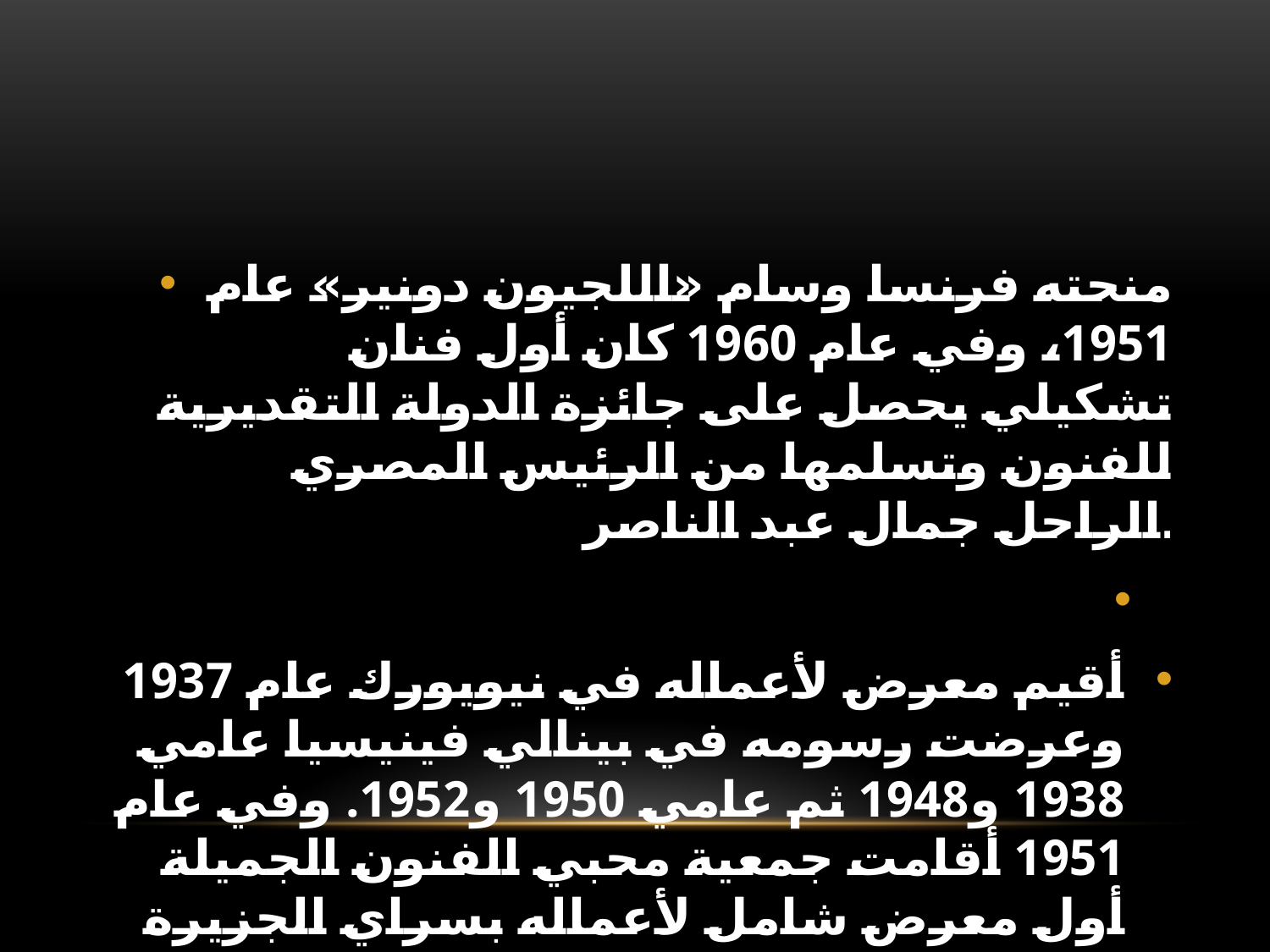

منحته فرنسا وسام «اللجيون دونير» عام 1951، وفي عام 1960 كان أول فنان تشكيلي يحصل على جائزة الدولة التقديرية للفنون وتسلمها من الرئيس المصري الراحل جمال عبد الناصر.

أقيم معرض لأعماله في نيويورك عام 1937 وعرضت رسومه في بينالي فينيسيا عامي 1938 و1948 ثم عامي 1950 و1952. وفي عام 1951 أقامت جمعية محبي الفنون الجميلة أول معرض شامل لأعماله بسراي الجزيرة ضم 145 لوحة